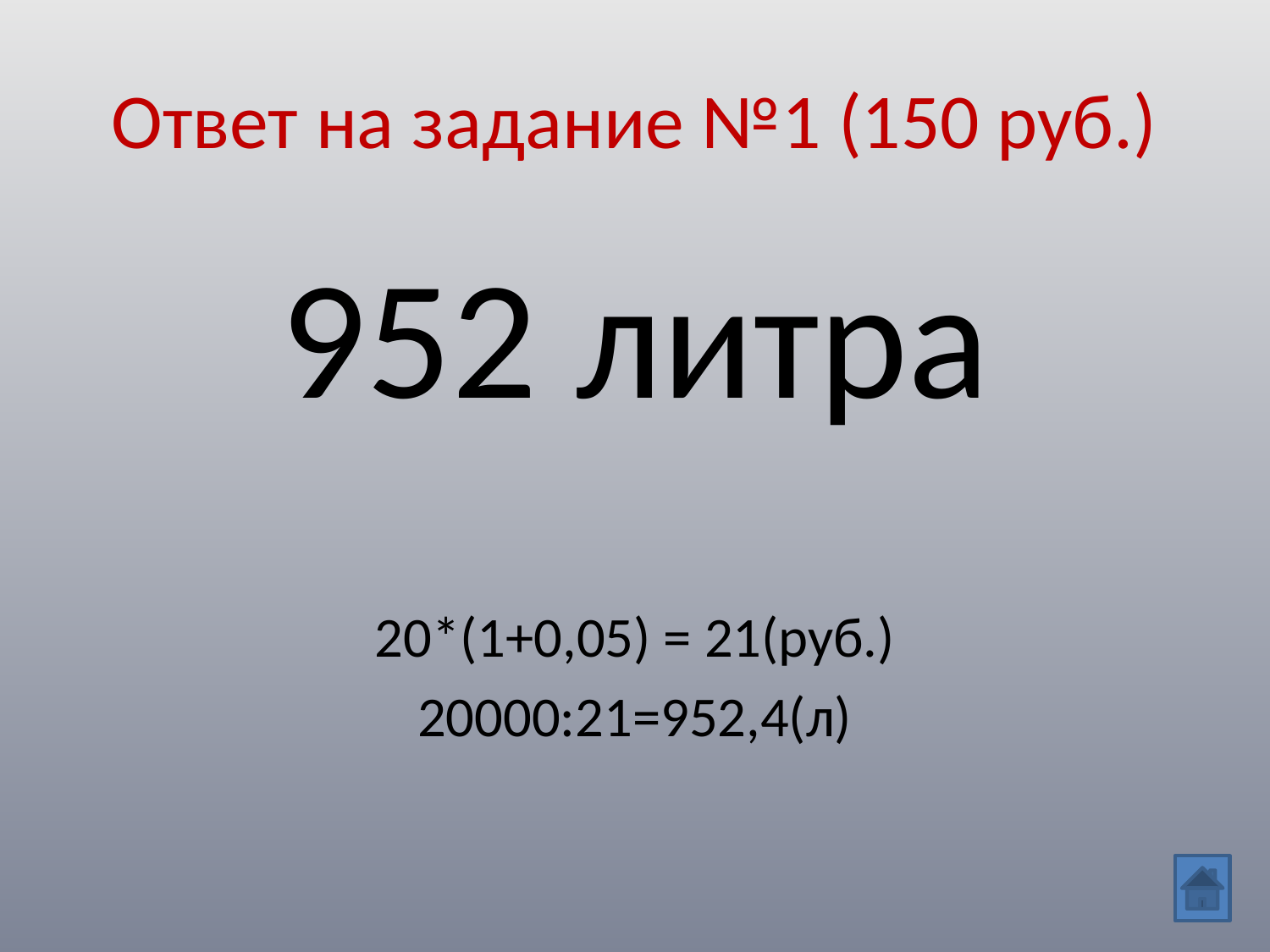

# Ответ на задание №1 (150 руб.)
952 литра

20*(1+0,05) = 21(руб.)
20000:21=952,4(л)